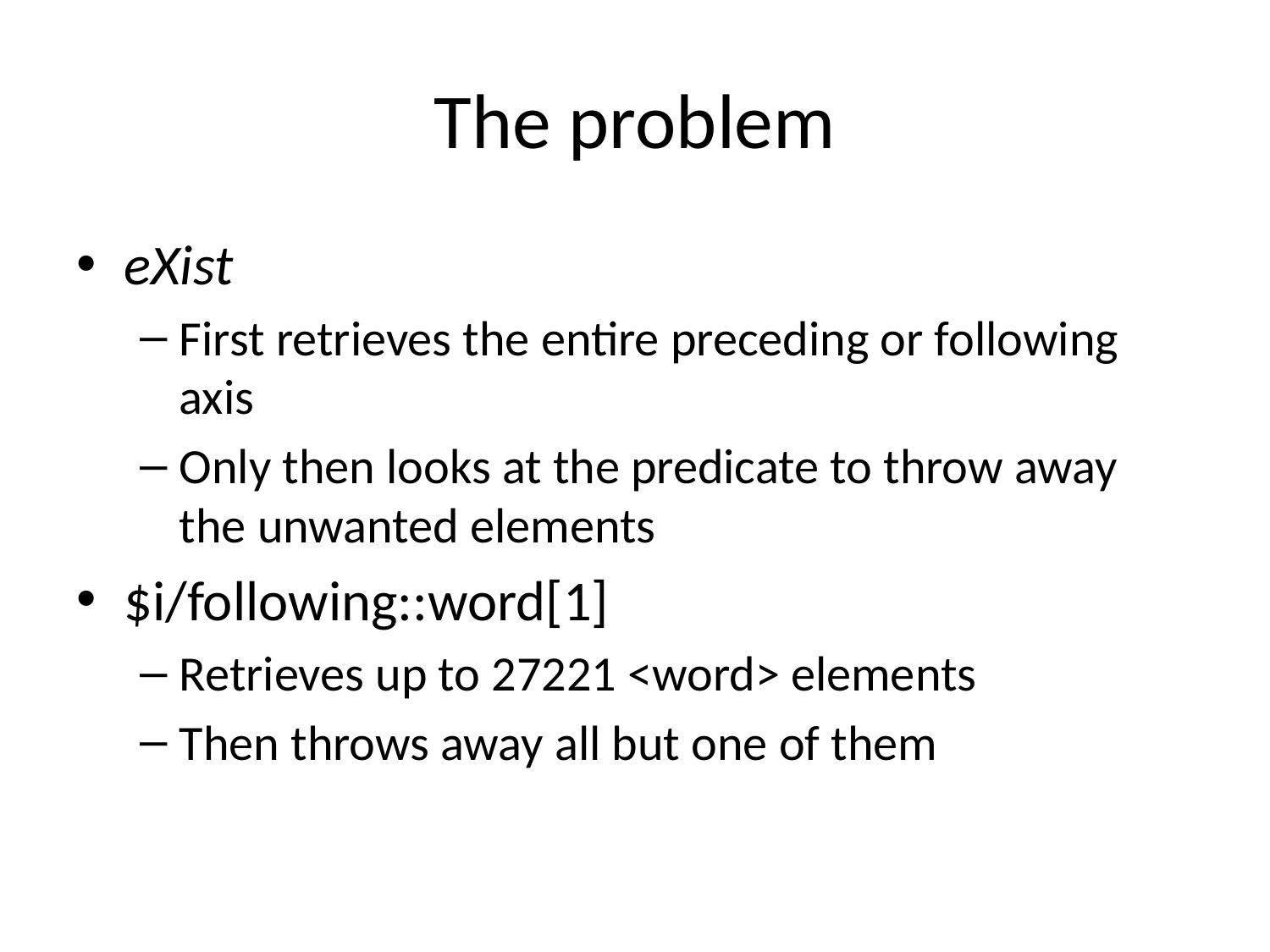

# The problem
eXist
First retrieves the entire preceding or following axis
Only then looks at the predicate to throw away the unwanted elements
$i/following::word[1]
Retrieves up to 27221 <word> elements
Then throws away all but one of them